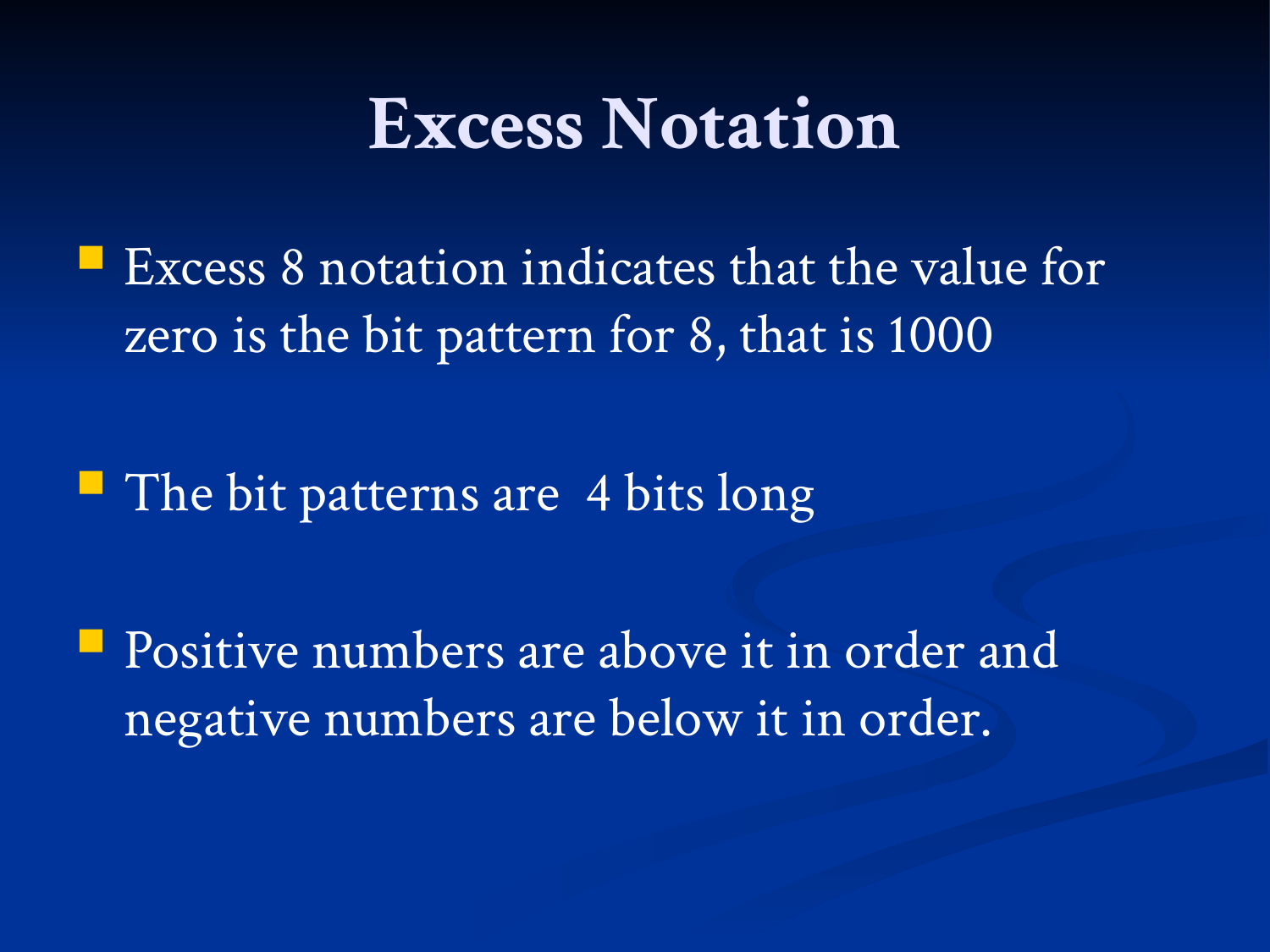

# Excess Notation
Excess 8 notation indicates that the value for zero is the bit pattern for 8, that is 1000

The bit patterns are  4 bits long

Positive numbers are above it in order and negative numbers are below it in order.